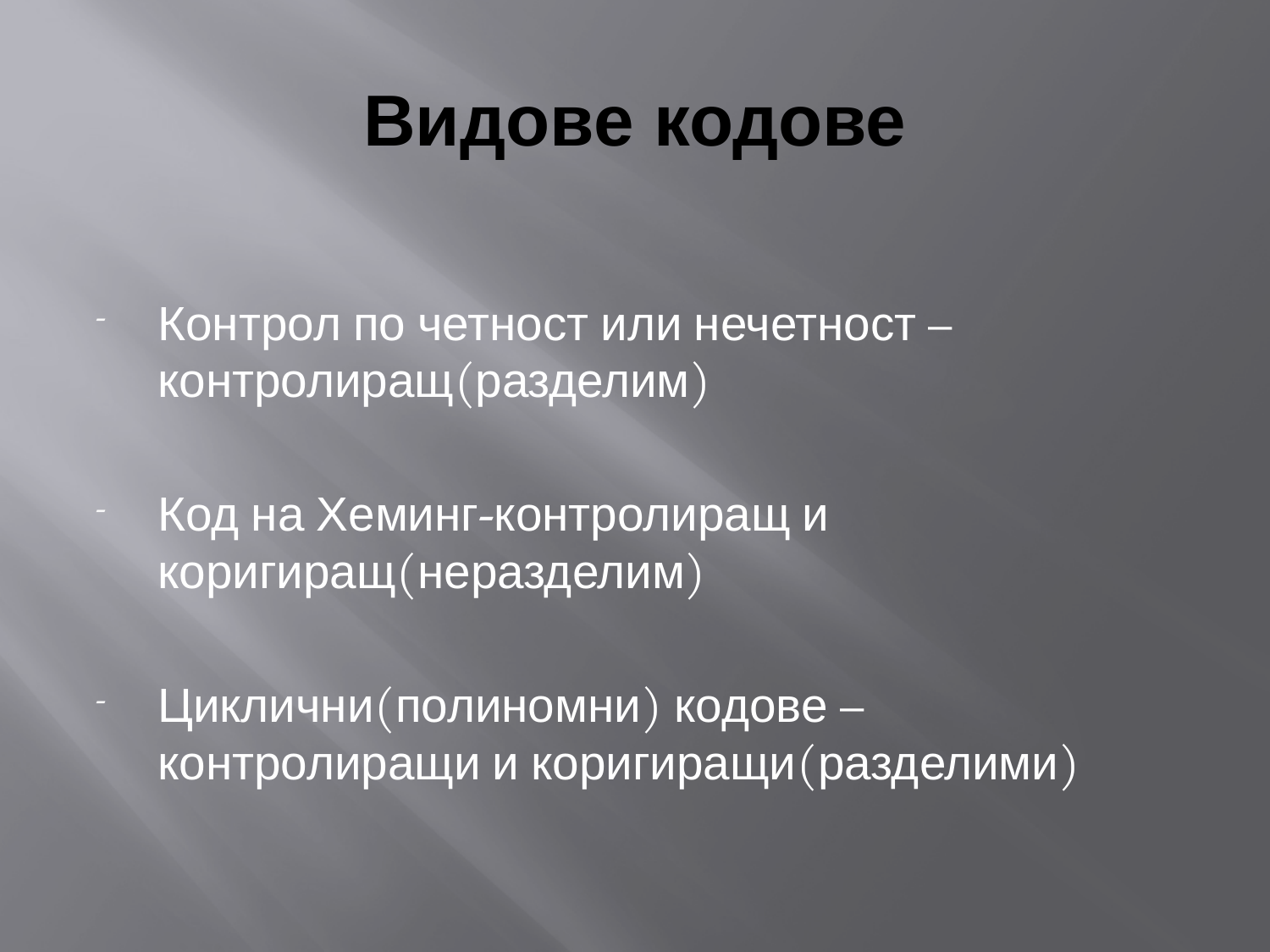

# Видове кодове
Контрол по четност или нечетност –контролиращ(разделим)

Код на Хеминг-контролиращ и коригиращ(неразделим)

Циклични(полиномни) кодове – контролиращи и коригиращи(разделими)